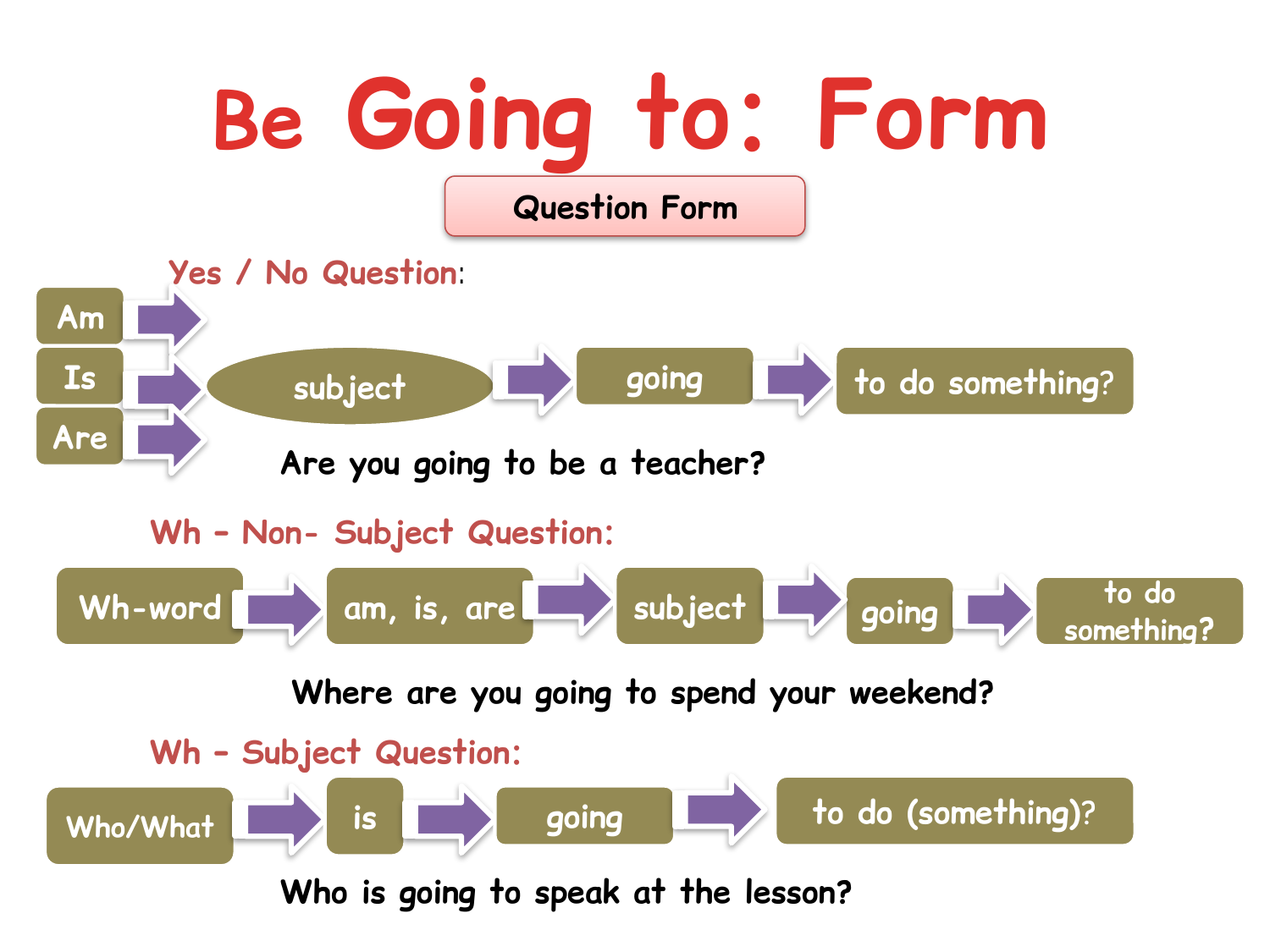

Be Going to: Form
Question Form
Yes / No Question:
Am

Is
subject

going

to do something?

Are

Are you going to be a teacher?
Wh – Non- Subject Question:
Wh-word
am, is, are

subject

going

to do something?
Where are you going to spend your weekend?
Wh – Subject Question:
is

to do (something)?
Who/What

going
Who is going to speak at the lesson?